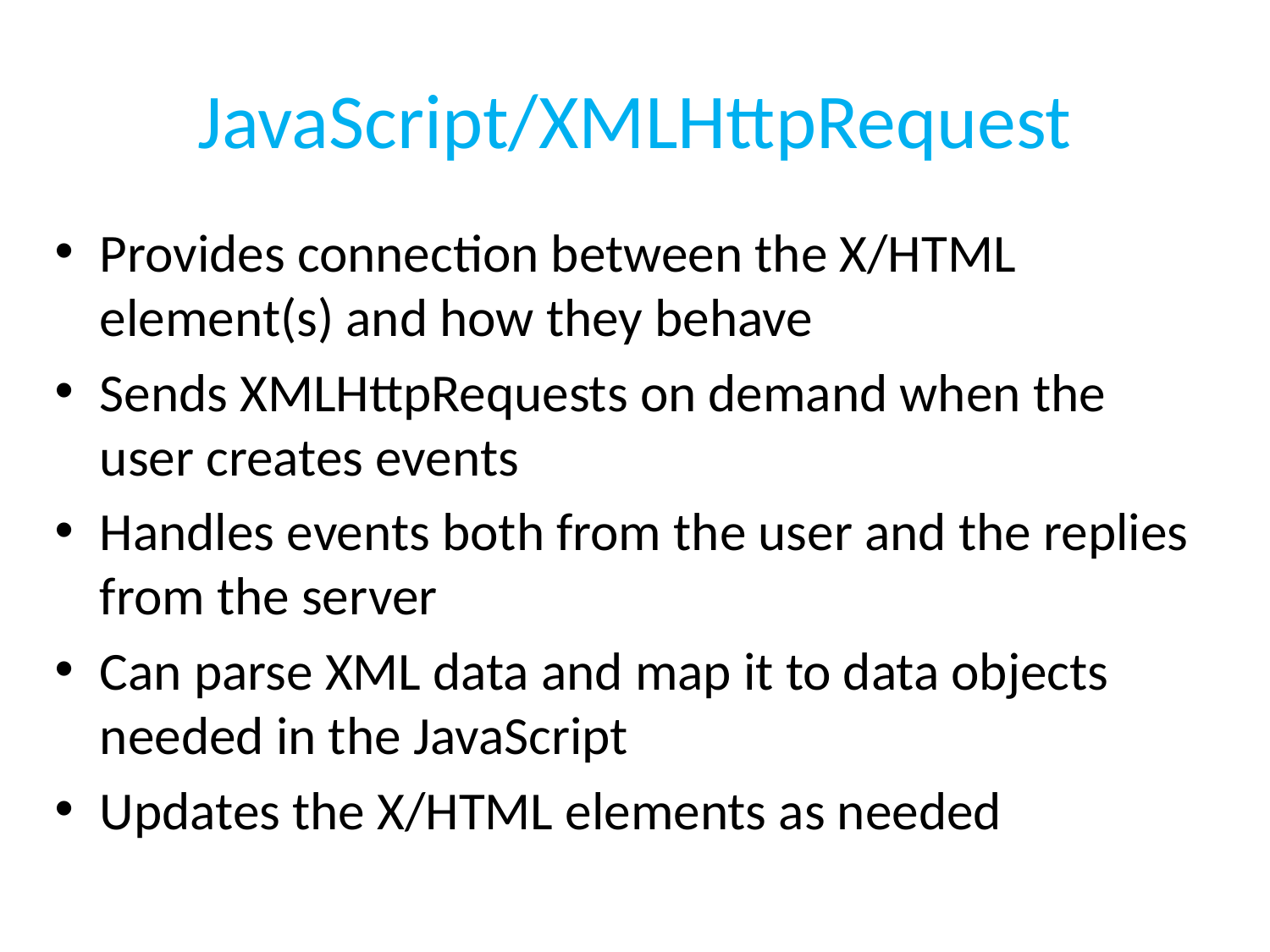

# JavaScript/XMLHttpRequest
Provides connection between the X/HTML element(s) and how they behave
Sends XMLHttpRequests on demand when the user creates events
Handles events both from the user and the replies from the server
Can parse XML data and map it to data objects needed in the JavaScript
Updates the X/HTML elements as needed